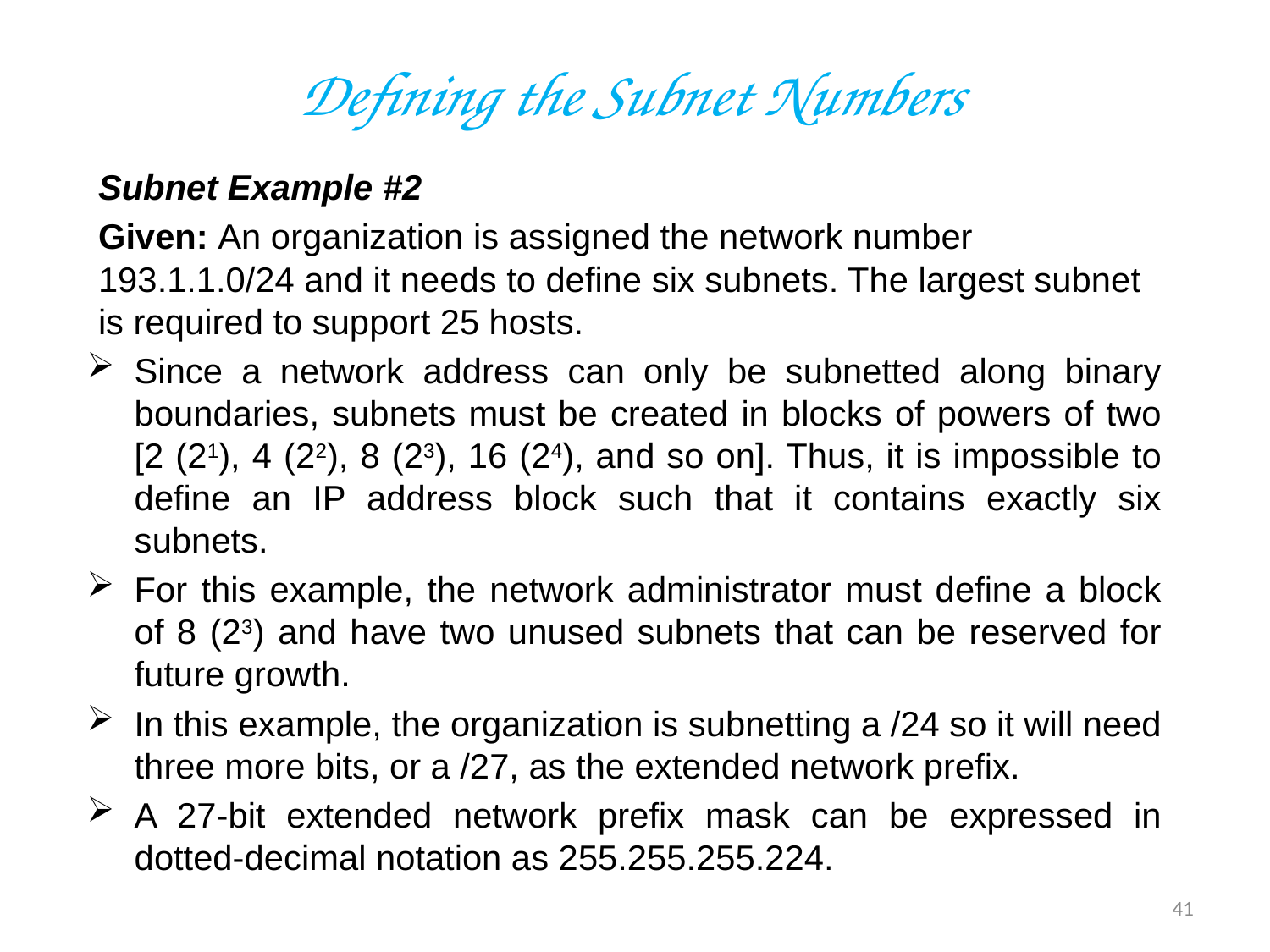

# Defining the Subnet Numbers
Subnet Example #2
Given: An organization is assigned the network number 193.1.1.0/24 and it needs to define six subnets. The largest subnet is required to support 25 hosts.
Since a network address can only be subnetted along binary boundaries, subnets must be created in blocks of powers of two [2 (21), 4 (22), 8 (23), 16 (24), and so on]. Thus, it is impossible to define an IP address block such that it contains exactly six subnets.
For this example, the network administrator must define a block of 8 (23) and have two unused subnets that can be reserved for future growth.
In this example, the organization is subnetting a /24 so it will need three more bits, or a /27, as the extended network prefix.
A 27-bit extended network prefix mask can be expressed in dotted-decimal notation as 255.255.255.224.

41